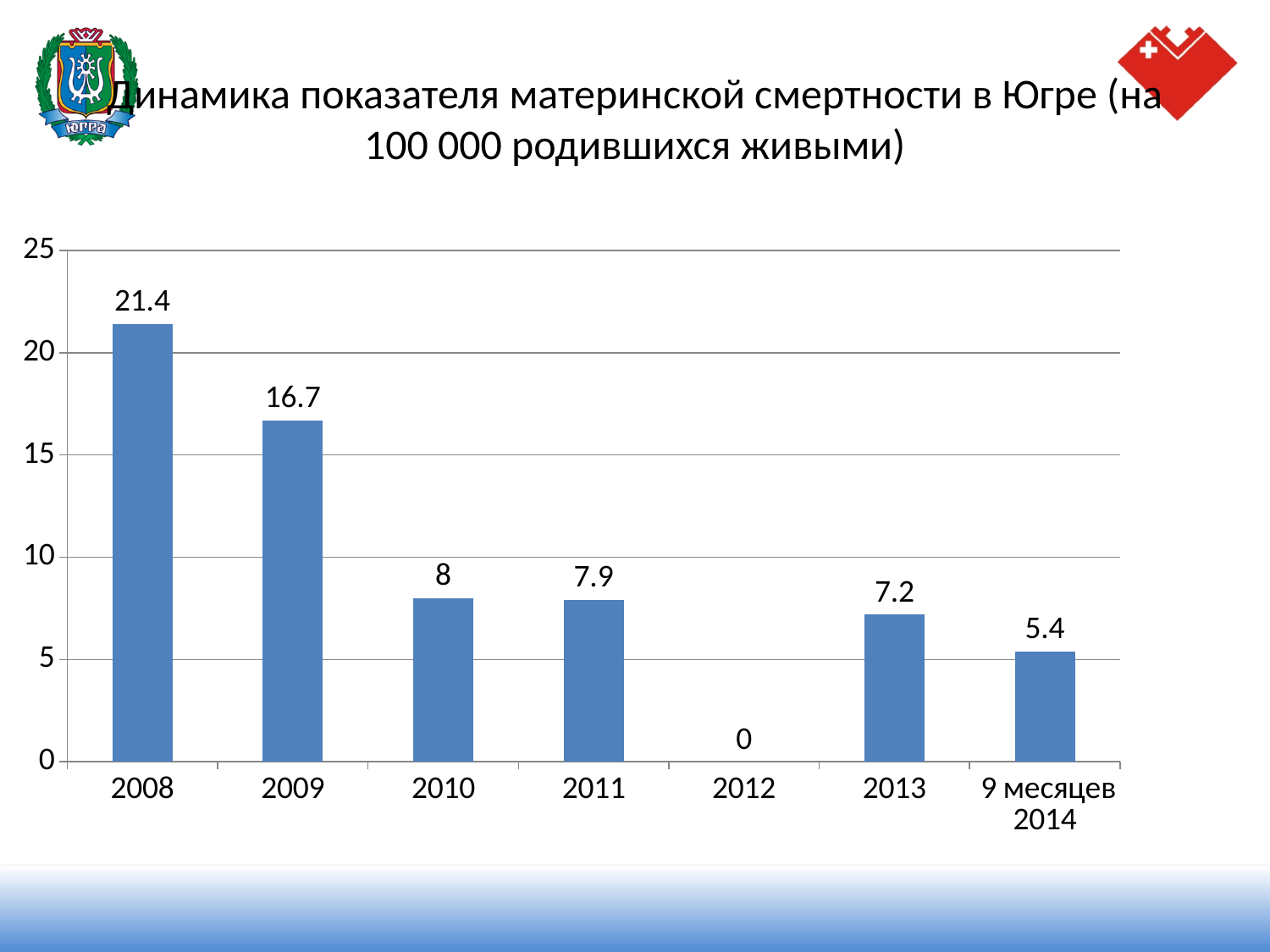

# Динамика показателя материнской смертности в Югре (на 100 000 родившихся живыми)

### Chart

| Category | Ряд 1 |
|---|---|
| 2008 | 21.4 |
| 2009 | 16.7 |
| 2010 | 8.0 |
| 2011 | 7.9 |
| 2012 | 0.0 |
| 2013 | 7.2 |
|  9 месяцев 2014 | 5.4 |